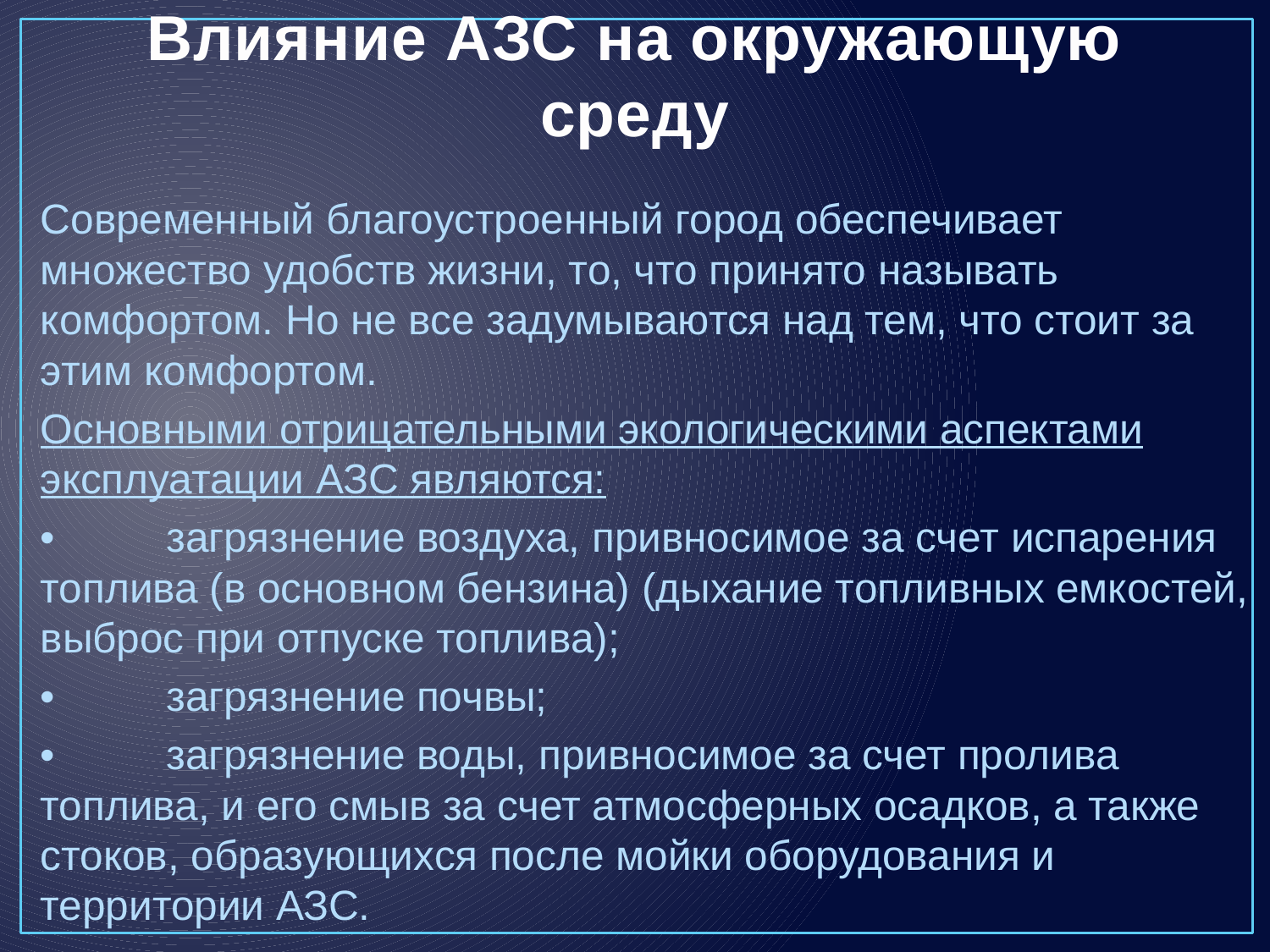

# Влияние АЗС на окружающую среду
Современный благоустроенный город обеспечивает множество удобств жизни, то, что принято называть комфортом. Но не все задумываются над тем, что стоит за этим комфортом.
Основными отрицательными экологическими аспектами эксплуатации АЗС являются:
•	загрязнение воздуха, привносимое за счет испарения топлива (в основном бензина) (дыхание топливных емкостей, выброс при отпуске топлива);
•	загрязнение почвы;
•	загрязнение воды, привносимое за счет пролива топлива, и его смыв за счет атмосферных осадков, а также стоков, образующихся после мойки оборудования и территории АЗС.